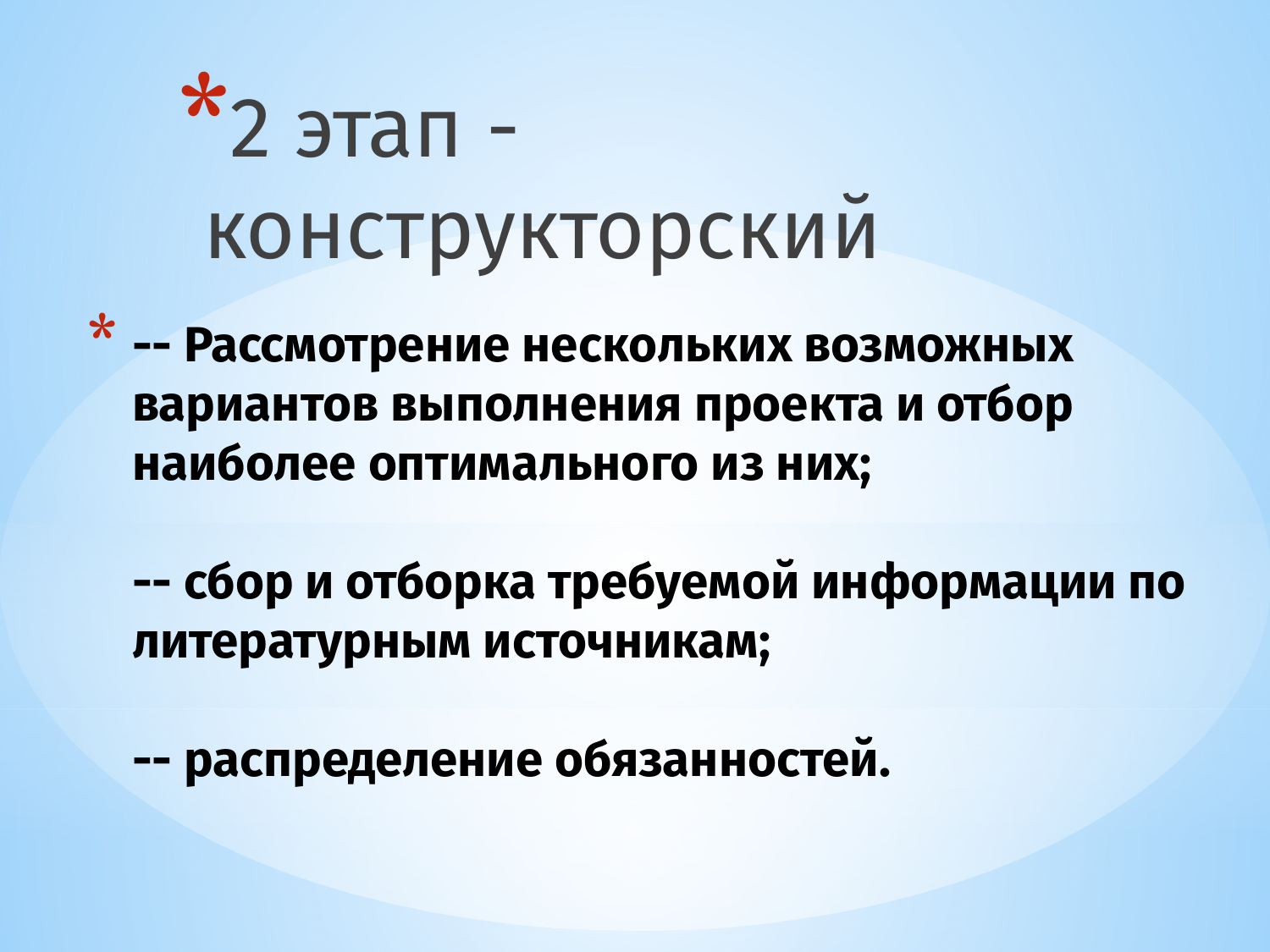

2 этап - конструкторский
# -- Рассмотрение нескольких возможных вариантов выполнения проекта и отбор наиболее оптимального из них; -- сбор и отборка требуемой информации по литературным источникам; -- распределение обязанностей.